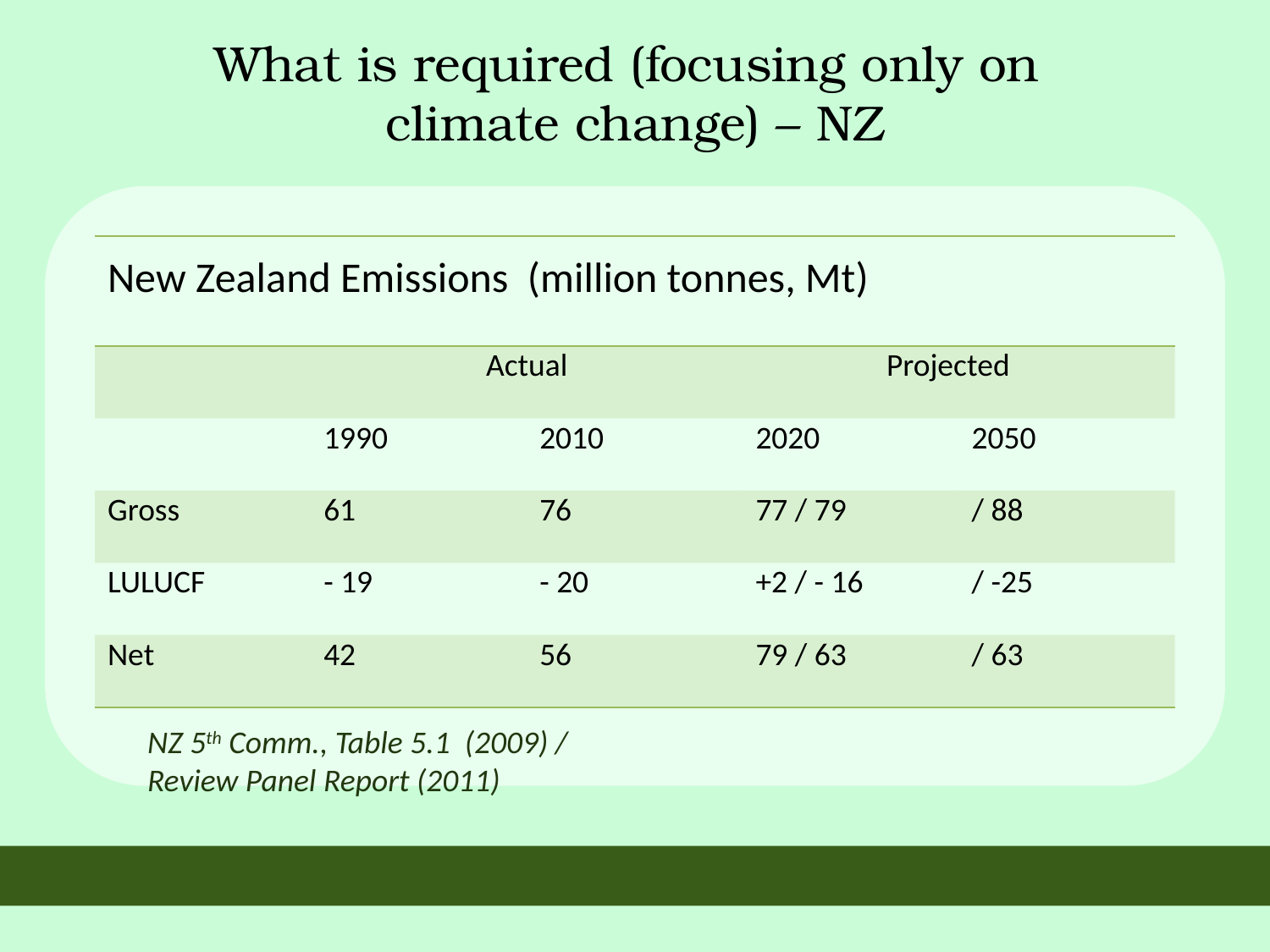

What is required (focusing only on
climate change) – NZ

| New Zealand Emissions (million tonnes, Mt) |  |  |  |  |
| --- | --- | --- | --- | --- |
|  | Actual |  | Projected |  |
|  | 1990 | 2010 | 2020 | 2050 |
| Gross | 61 | 76 | 77 / 79 | / 88 |
| LULUCF | - 19 | - 20 | +2 / - 16 | / -25 |
| Net | 42 | 56 | 79 / 63 | / 63 |
NZ 5th Comm., Table 5.1  (2009) /
Review Panel Report (2011)